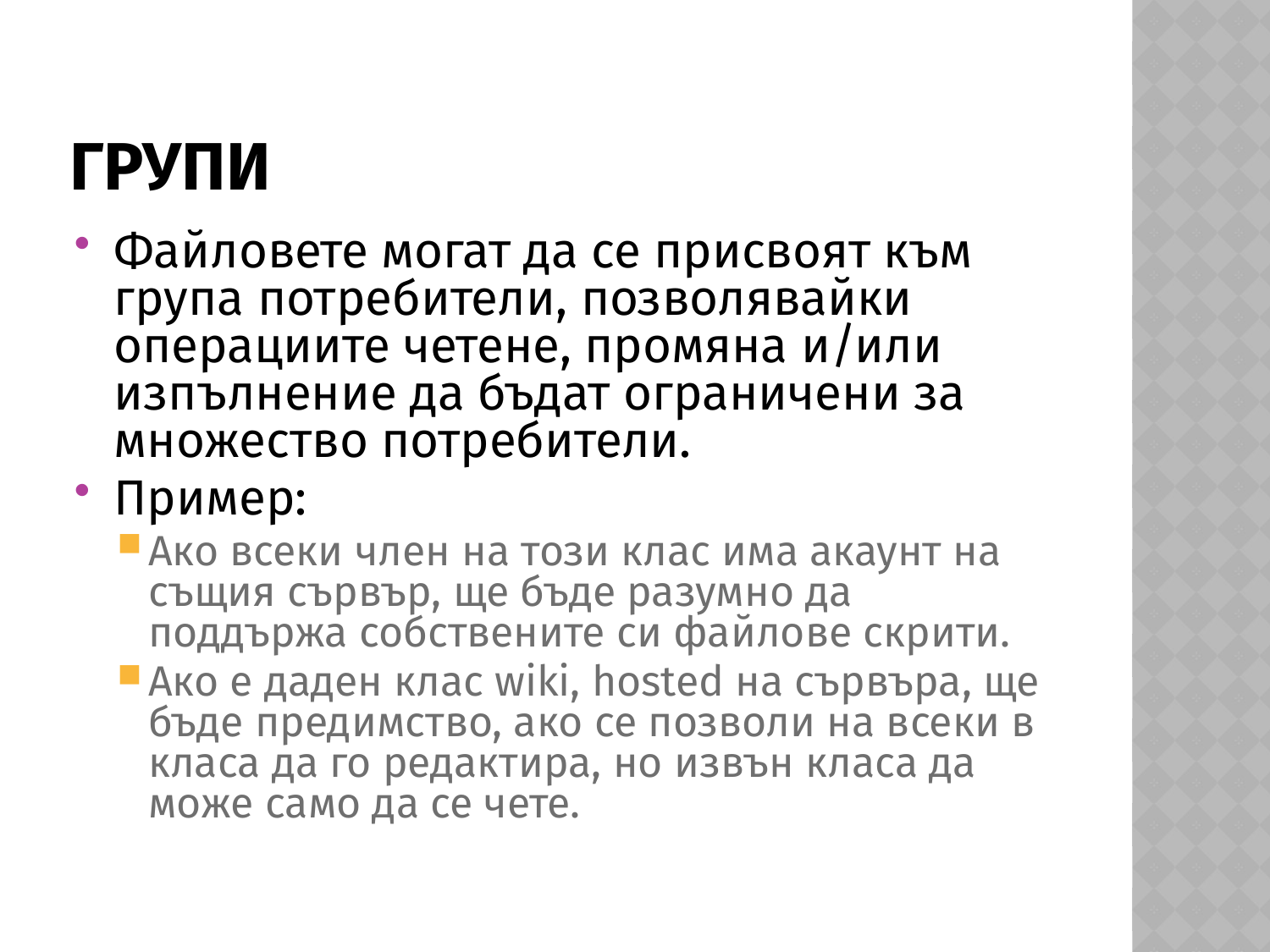

# Групи
Файловете могат да се присвоят към група потребители, позволявайки операциите четене, промяна и/или изпълнение да бъдат ограничени за множество потребители.
Пример:
Ако всеки член на този клас има акаунт на същия сървър, ще бъде разумно да поддържа собствените си файлове скрити.
Ако е даден клас wiki, hosted на сървъра, ще бъде предимство, ако се позволи на всеки в класа да го редактира, но извън класа да може само да се чете.